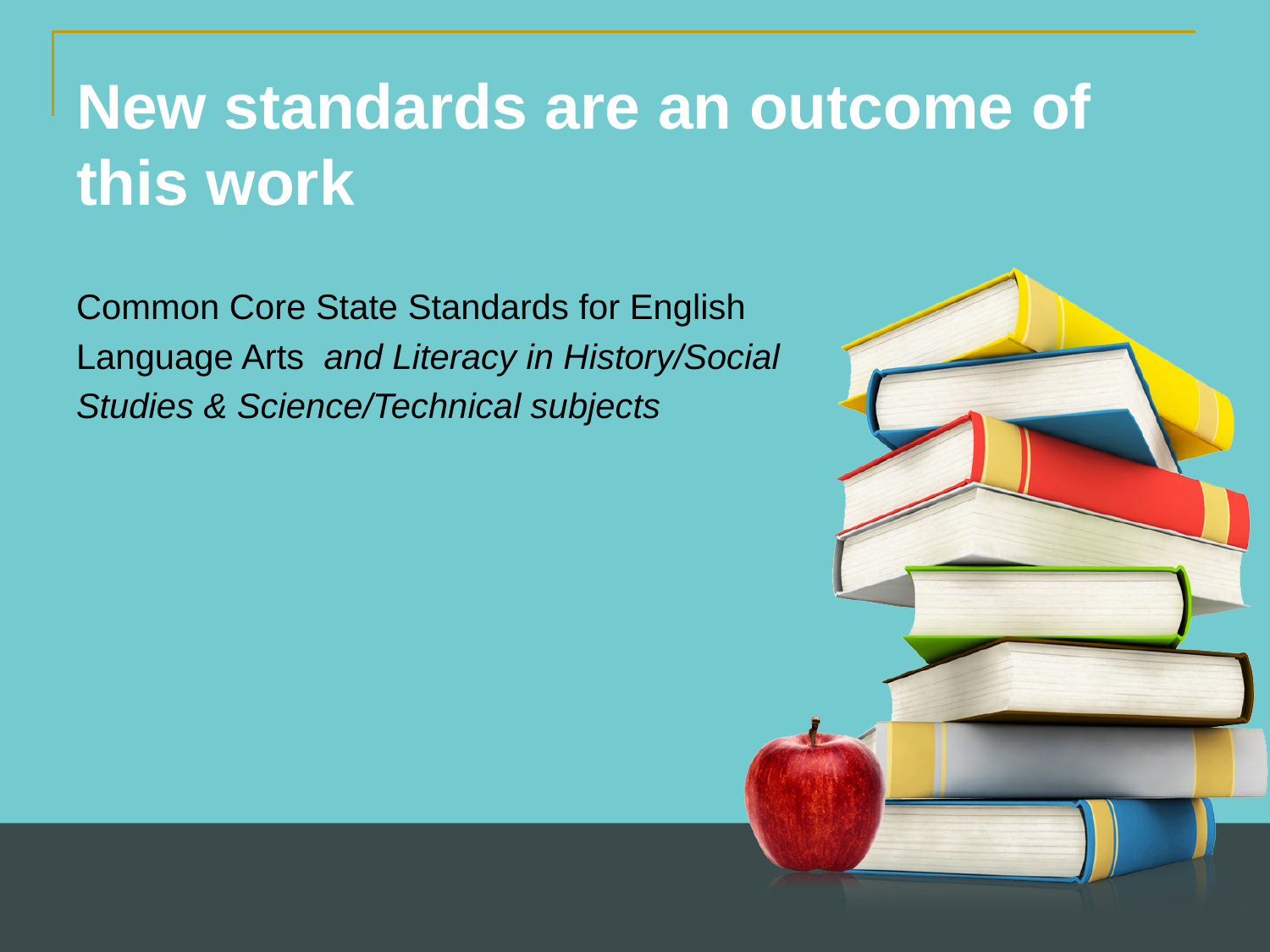

New standards are an outcome of this work

Common Core State Standards for English
Language Arts  and Literacy in History/Social
Studies & Science/Technical subjects